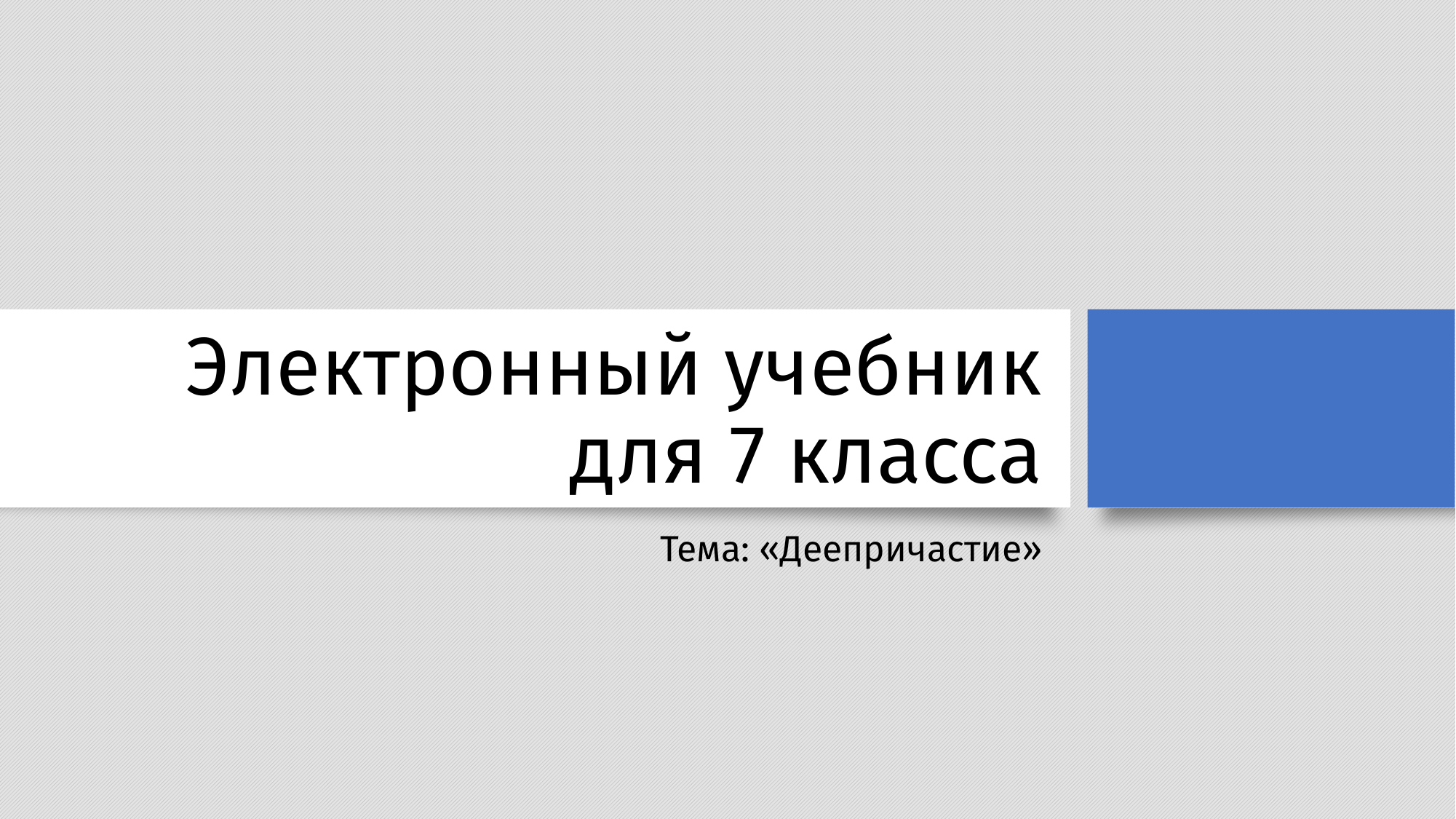

# Электронный учебник для 7 класса
Тема: «Деепричастие»